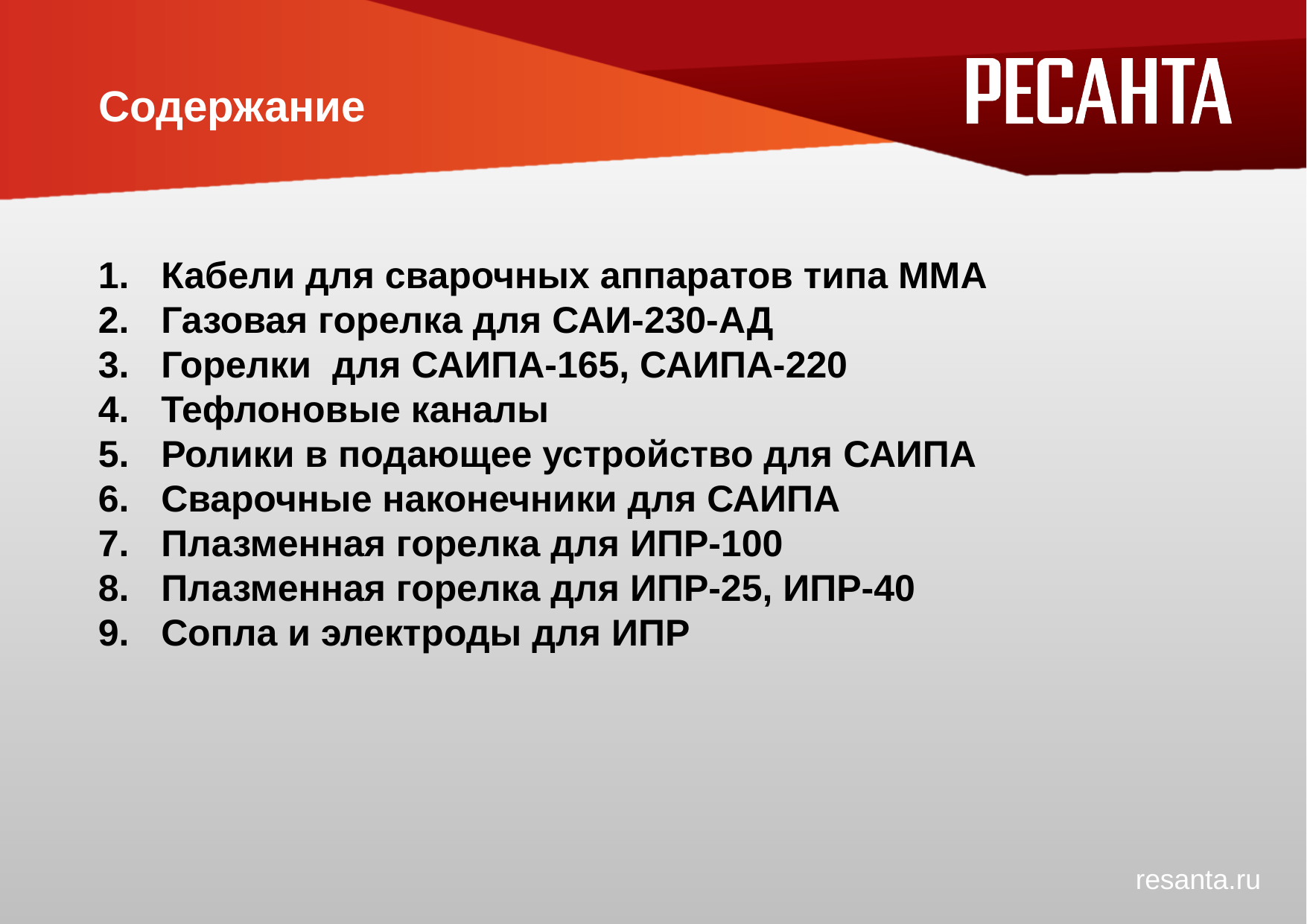

Содержание
Кабели для сварочных аппаратов типа ММА
Газовая горелка для САИ-230-АД
Горелки  для САИПА-165, САИПА-220
Тефлоновые каналы
Ролики в подающее устройство для САИПА
Cварочные наконечники для САИПА
Плазменная горелка для ИПР-100
Плазменная горелка для ИПР-25, ИПР-40
Сопла и электроды для ИПР